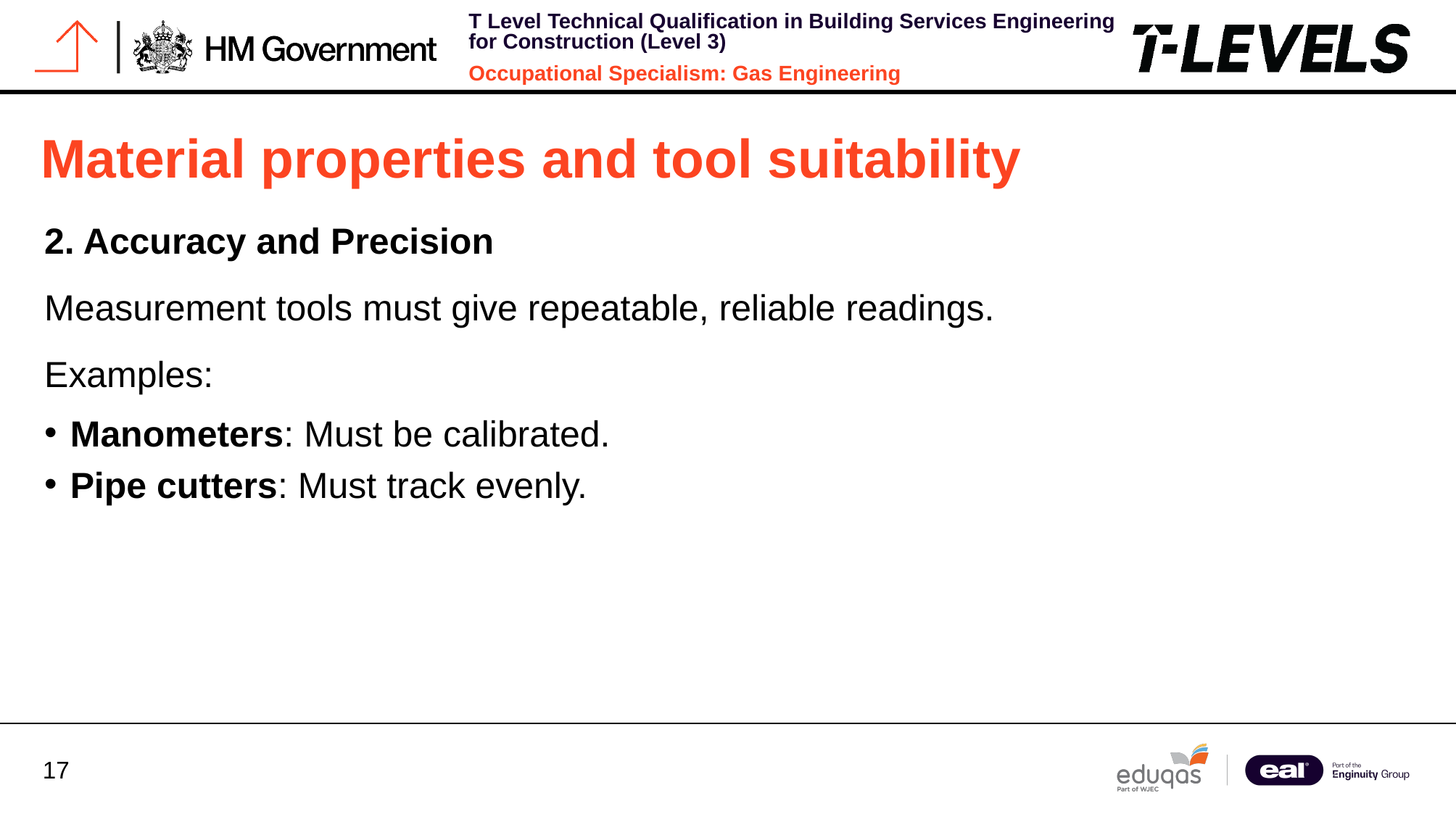

# Material properties and tool suitability

2. Accuracy and Precision
Measurement tools must give repeatable, reliable readings.
Examples:
Manometers: Must be calibrated.
Pipe cutters: Must track evenly.